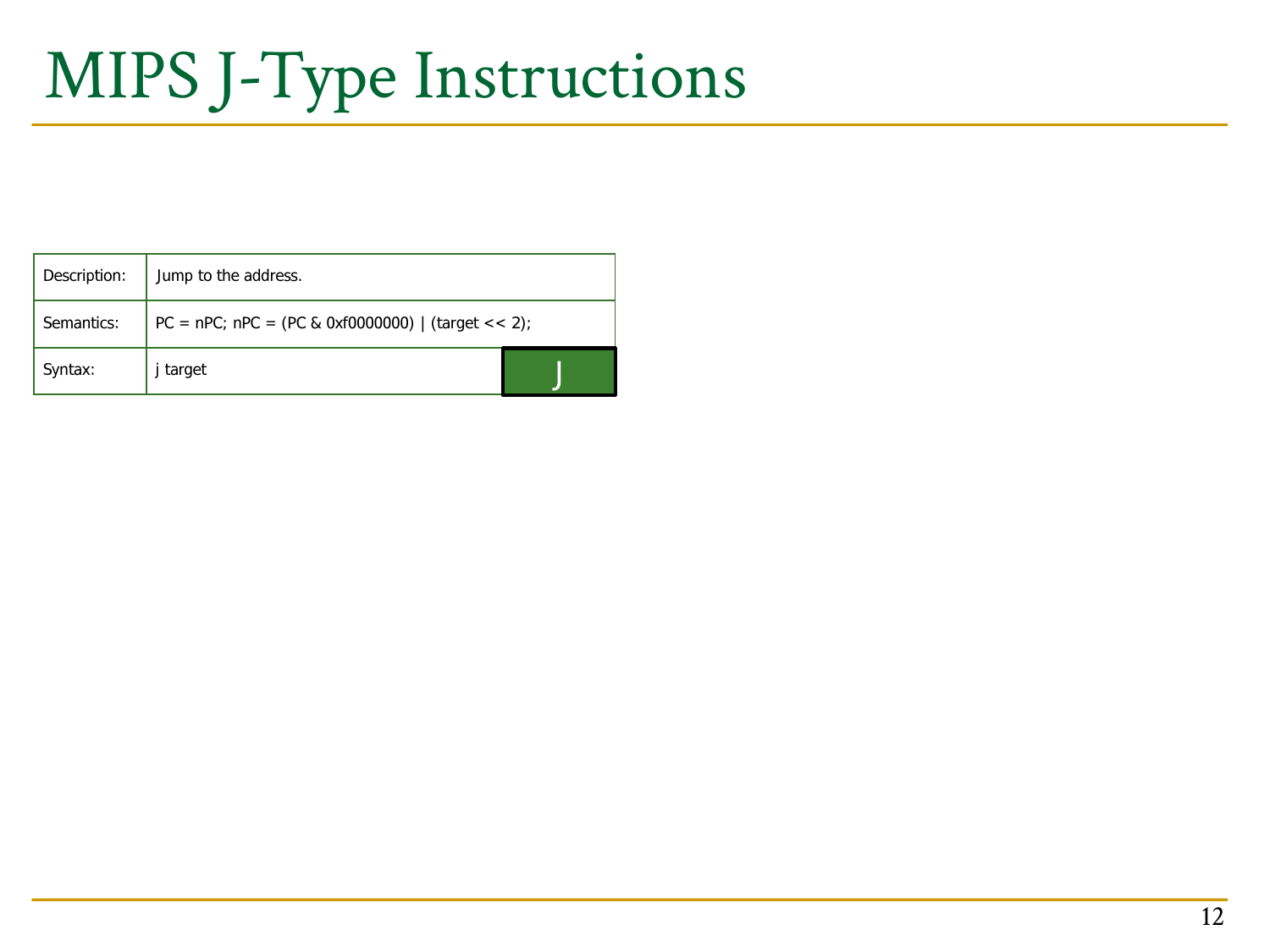

# MIPS J-Type Instructions
| Description: | Jump to the address. |
| --- | --- |
| Semantics: | PC = nPC; nPC = (PC & 0xf0000000) | (target << 2); |
| Syntax: | j target |
J
12